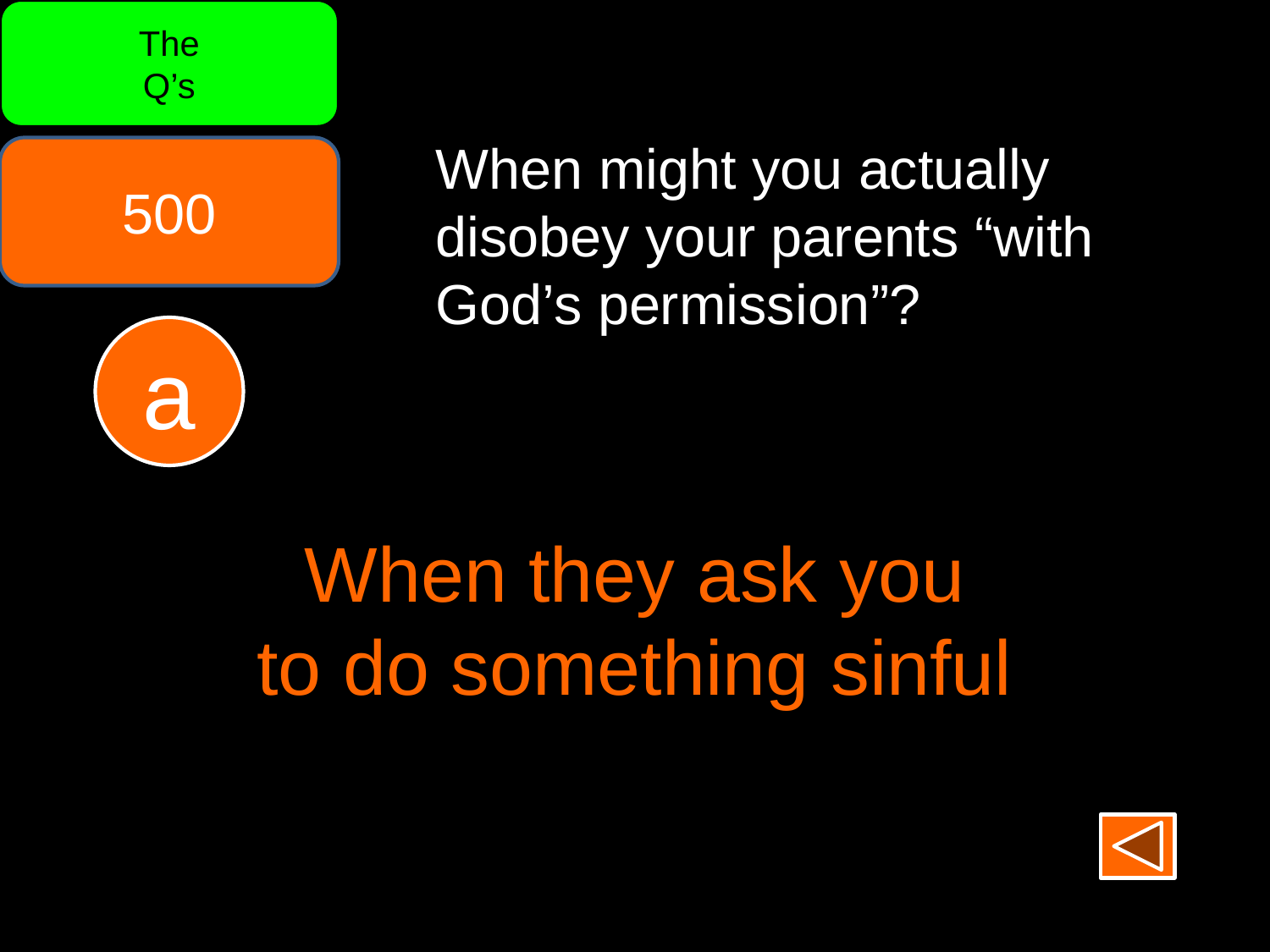

The
Q’s
When might you actually disobey your parents “with God’s permission”?
500
a
When they ask you
to do something sinful